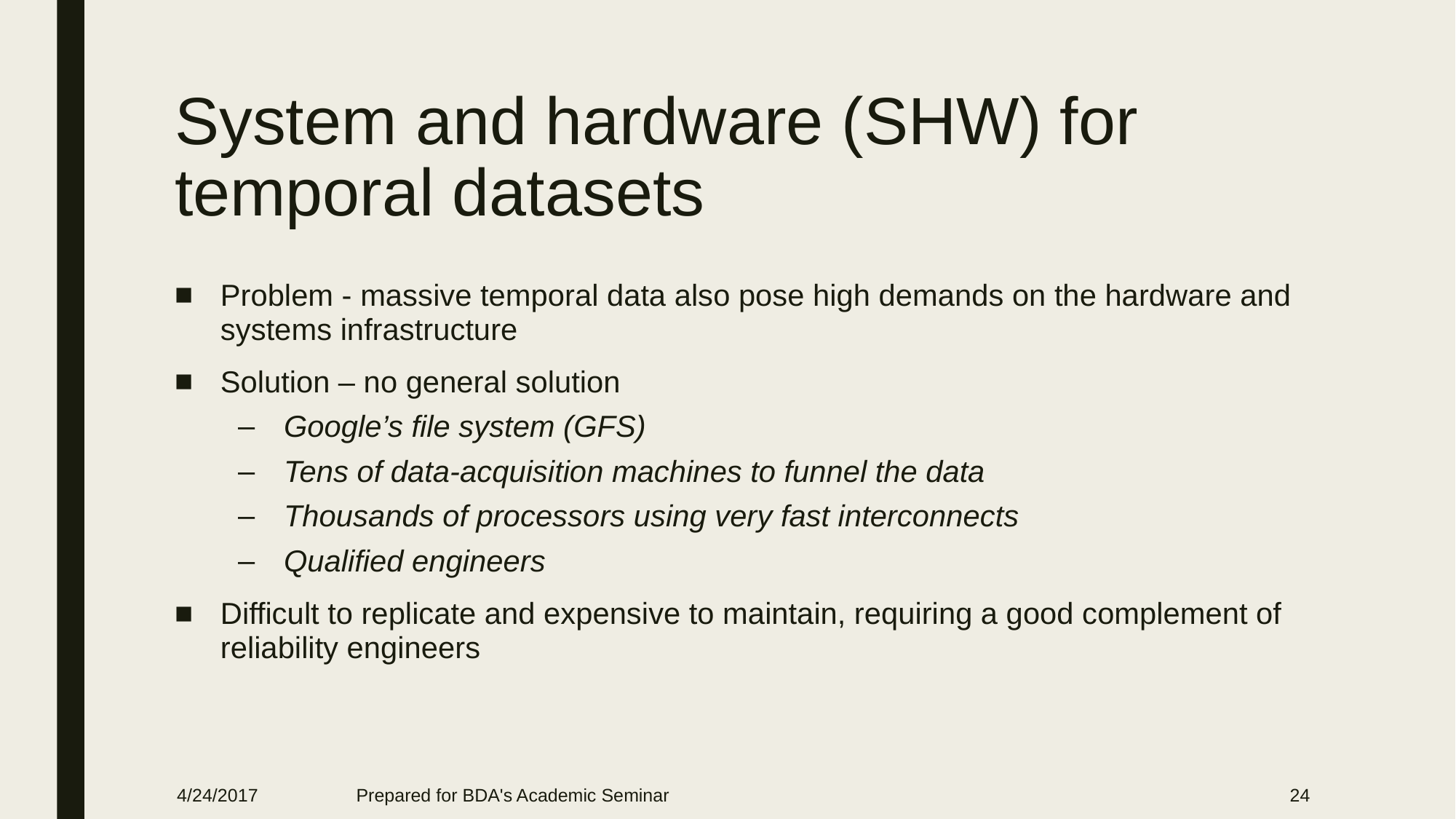

# System and hardware (SHW) for temporal datasets
Problem - massive temporal data also pose high demands on the hardware and systems infrastructure
Solution – no general solution
Google’s file system (GFS)
Tens of data-acquisition machines to funnel the data
Thousands of processors using very fast interconnects
Qualified engineers
Difficult to replicate and expensive to maintain, requiring a good complement of reliability engineers
4/24/2017
Prepared for BDA's Academic Seminar
24